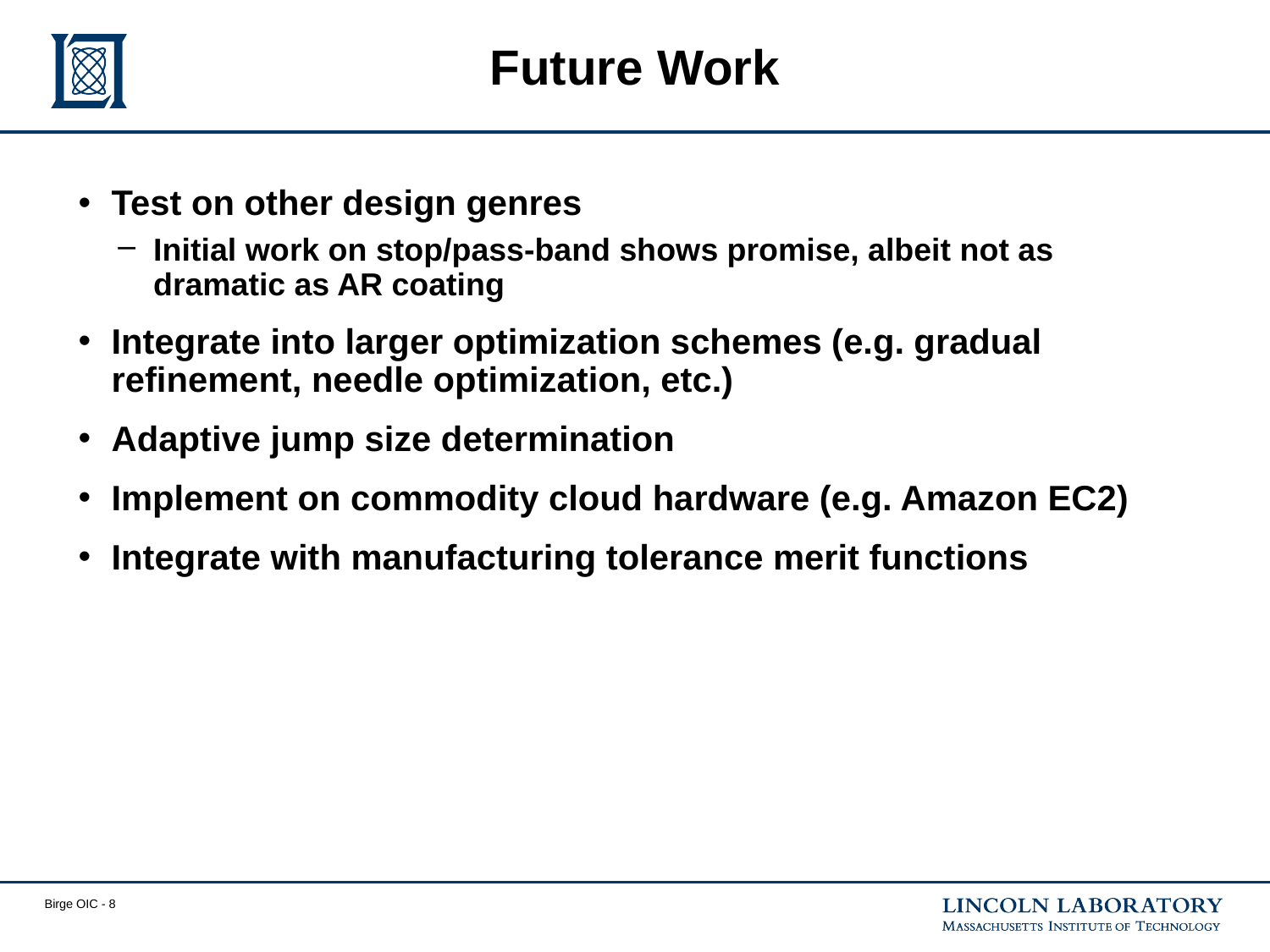

# Future Work
Test on other design genres
Initial work on stop/pass-band shows promise, albeit not as dramatic as AR coating
Integrate into larger optimization schemes (e.g. gradual refinement, needle optimization, etc.)
Adaptive jump size determination
Implement on commodity cloud hardware (e.g. Amazon EC2)
Integrate with manufacturing tolerance merit functions